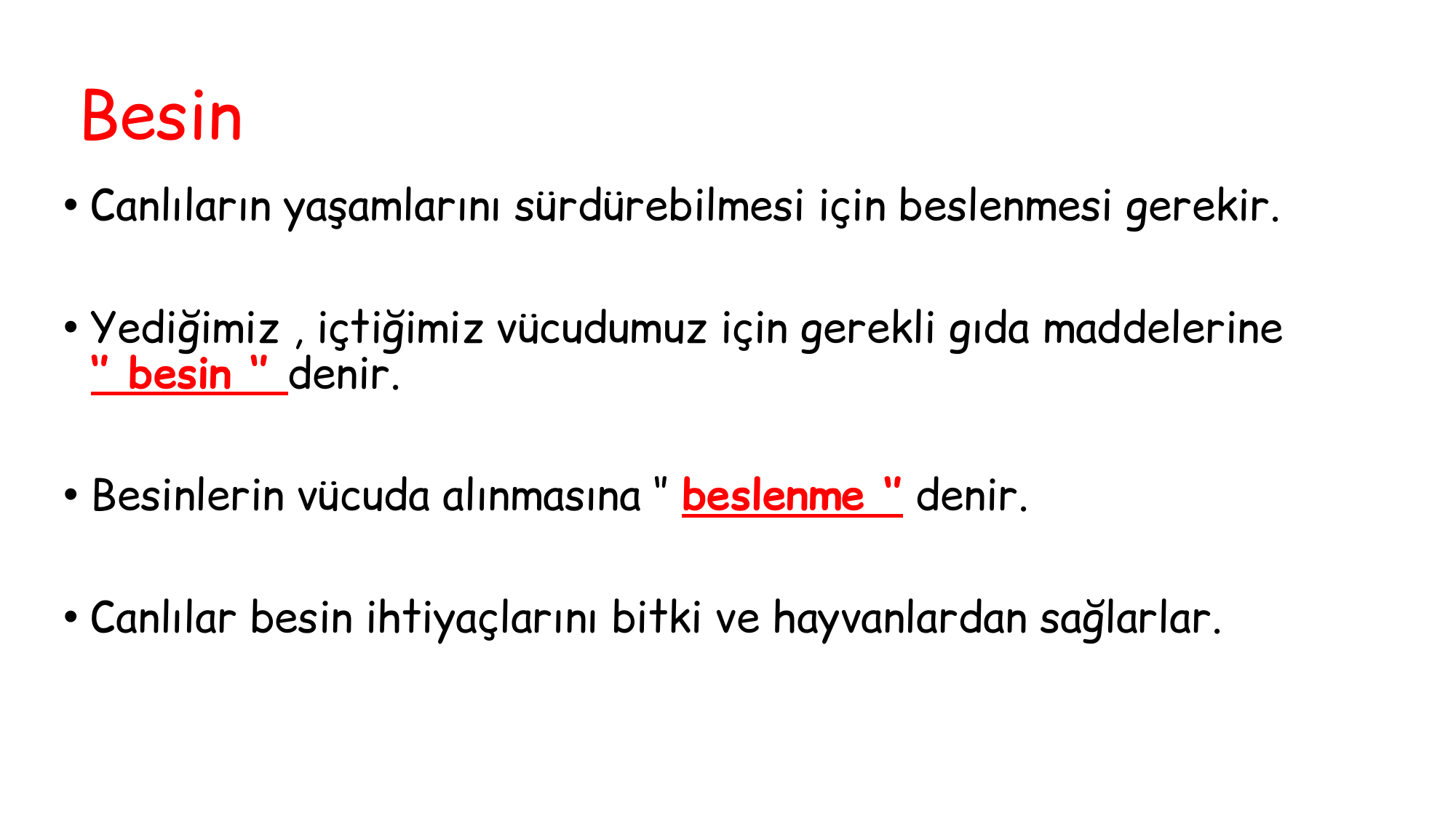

# Besin
Canlıların yaşamlarını sürdürebilmesi için beslenmesi gerekir.

Yediğimiz , içtiğimiz vücudumuz için gerekli gıda maddelerine ‘’ besin ‘’ denir.

Besinlerin vücuda alınmasına ‘’ beslenme ‘’ denir.

Canlılar besin ihtiyaçlarını bitki ve hayvanlardan sağlarlar.